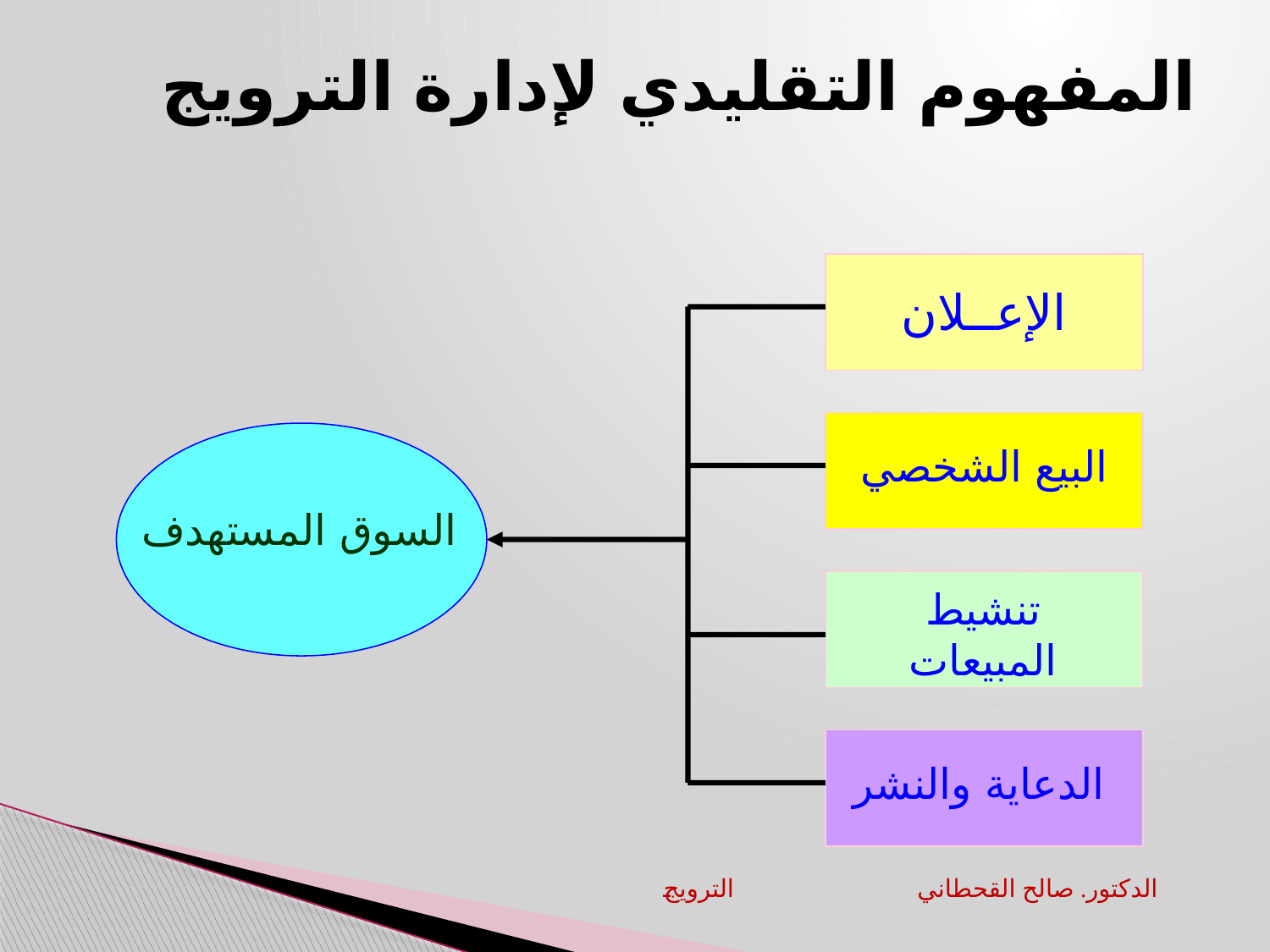

# المفهوم التقليدي لإدارة الترويج

الإعــلان

البيع الشخصي

السوق المستهدف

تنشيط المبيعات

الدعاية والنشر

الترويج		الدكتور. صالح القحطاني